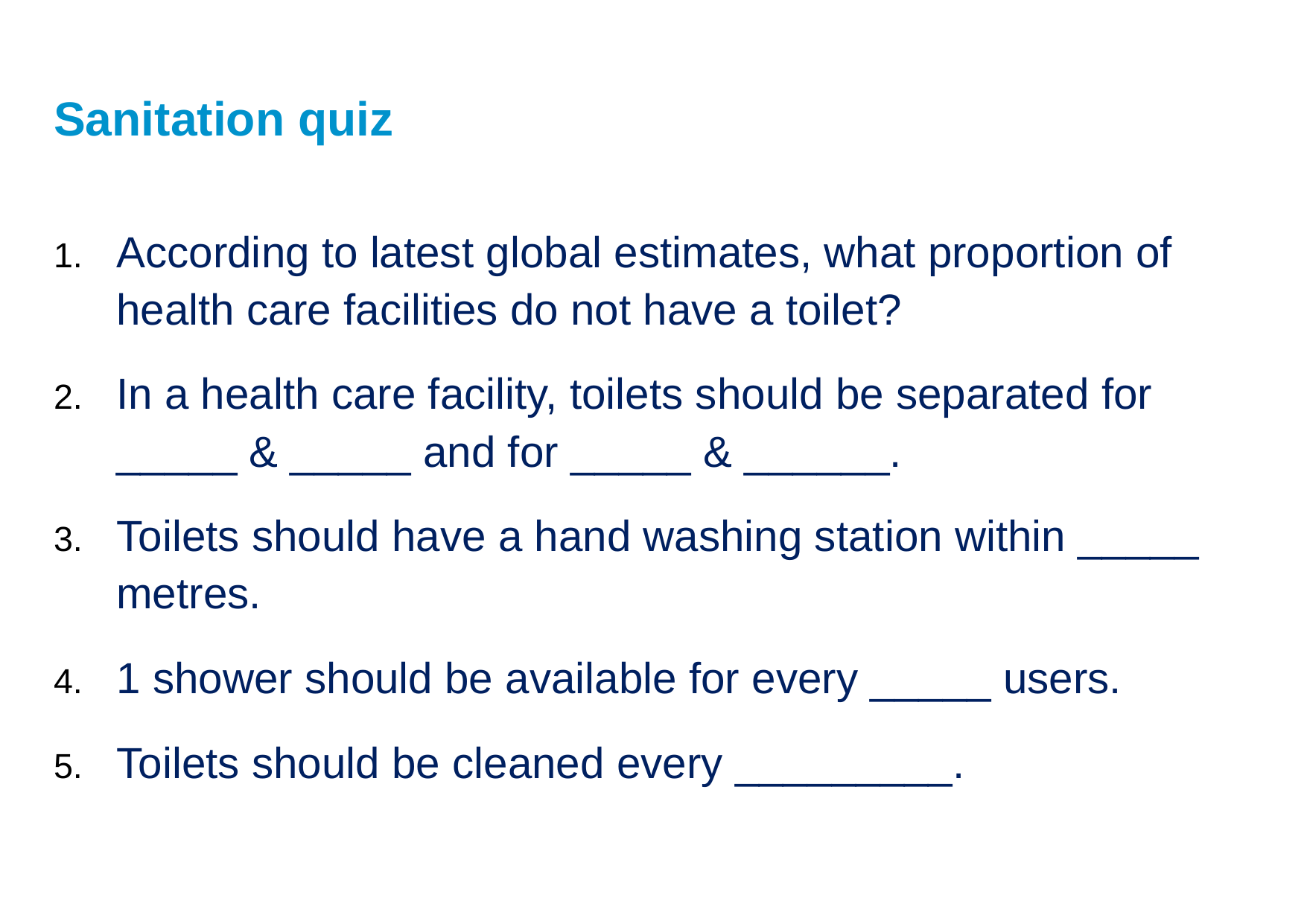

# Sanitation quiz
According to latest global estimates, what proportion of health care facilities do not have a toilet?
In a health care facility, toilets should be separated for _____ & _____ and for _____ & ______.
Toilets should have a hand washing station within _____ metres.
1 shower should be available for every _____ users.
Toilets should be cleaned every _________.